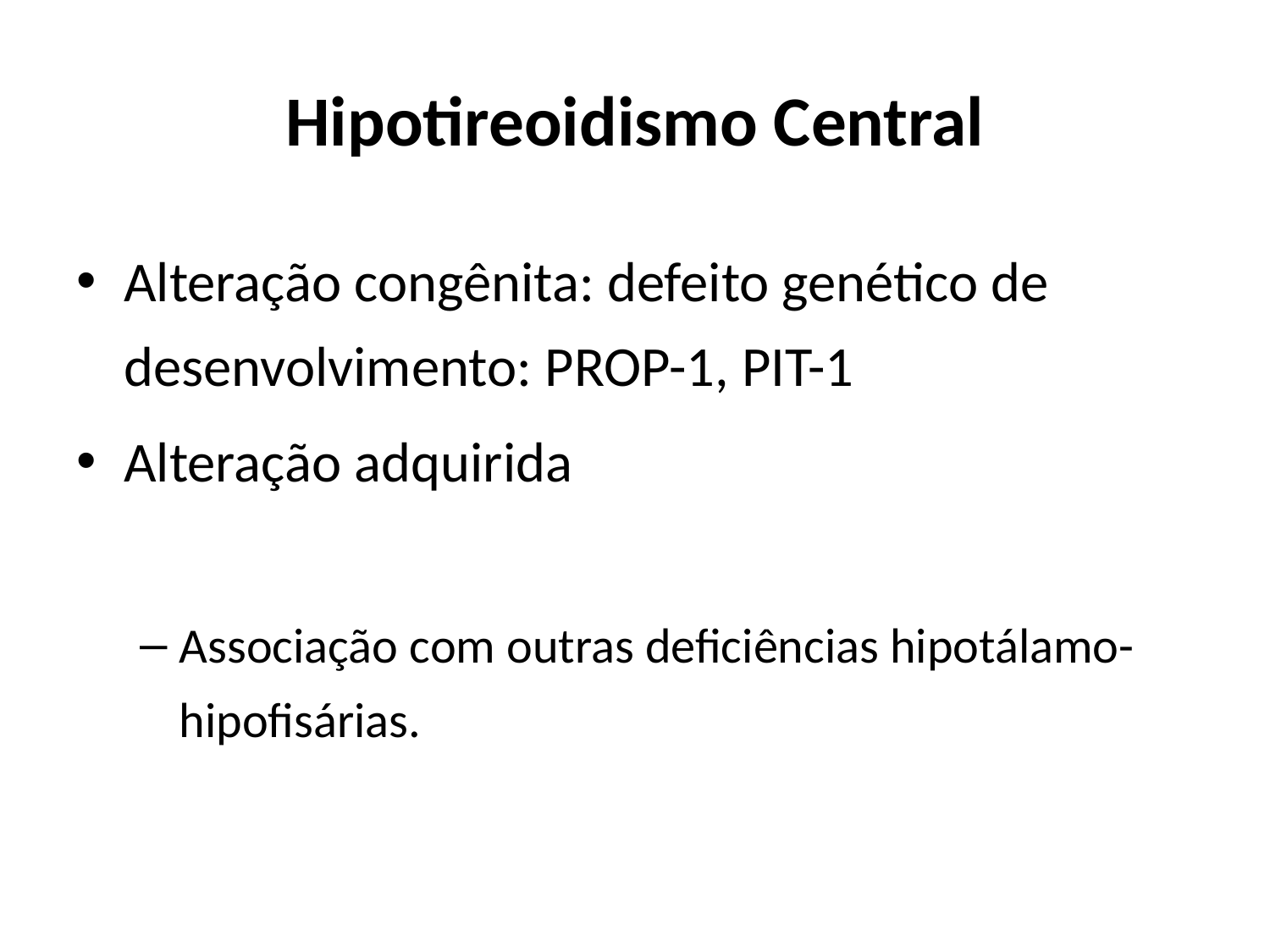

# Hipotireoidismo Central
Alteração congênita: defeito genético de desenvolvimento: PROP-1, PIT-1
Alteração adquirida

Associação com outras deficiências hipotálamo-hipofisárias.